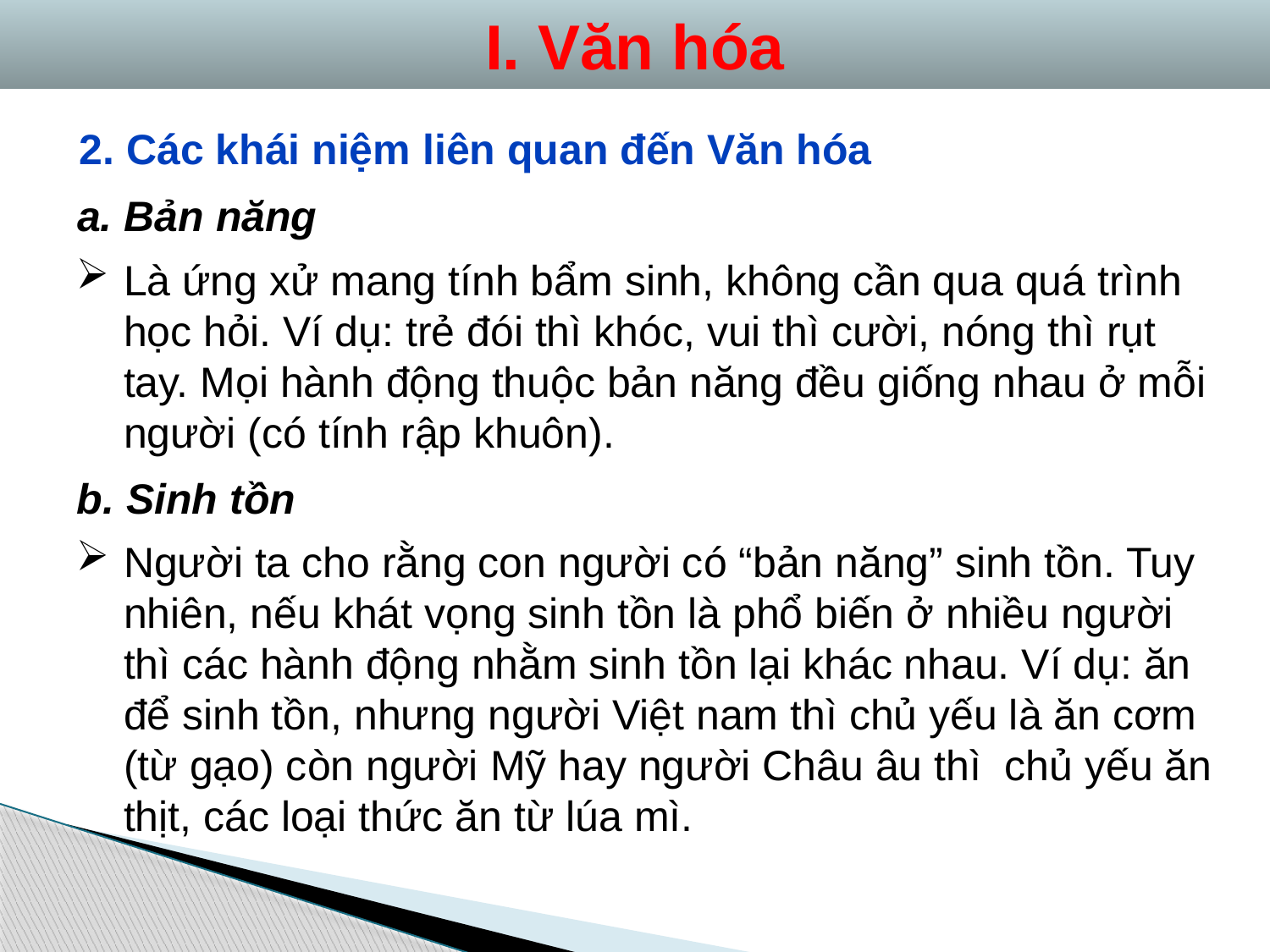

I. Văn hóa
2. Các khái niệm liên quan đến Văn hóa
a. Bản năng
Là ứng xử mang tính bẩm sinh, không cần qua quá trình học hỏi. Ví dụ: trẻ đói thì khóc, vui thì cười, nóng thì rụt tay. Mọi hành động thuộc bản năng đều giống nhau ở mỗi người (có tính rập khuôn).
b. Sinh tồn
Người ta cho rằng con người có “bản năng” sinh tồn. Tuy nhiên, nếu khát vọng sinh tồn là phổ biến ở nhiều người thì các hành động nhằm sinh tồn lại khác nhau. Ví dụ: ăn để sinh tồn, nhưng người Việt nam thì chủ yếu là ăn cơm (từ gạo) còn người Mỹ hay người Châu âu thì  chủ yếu ăn thịt, các loại thức ăn từ lúa mì.